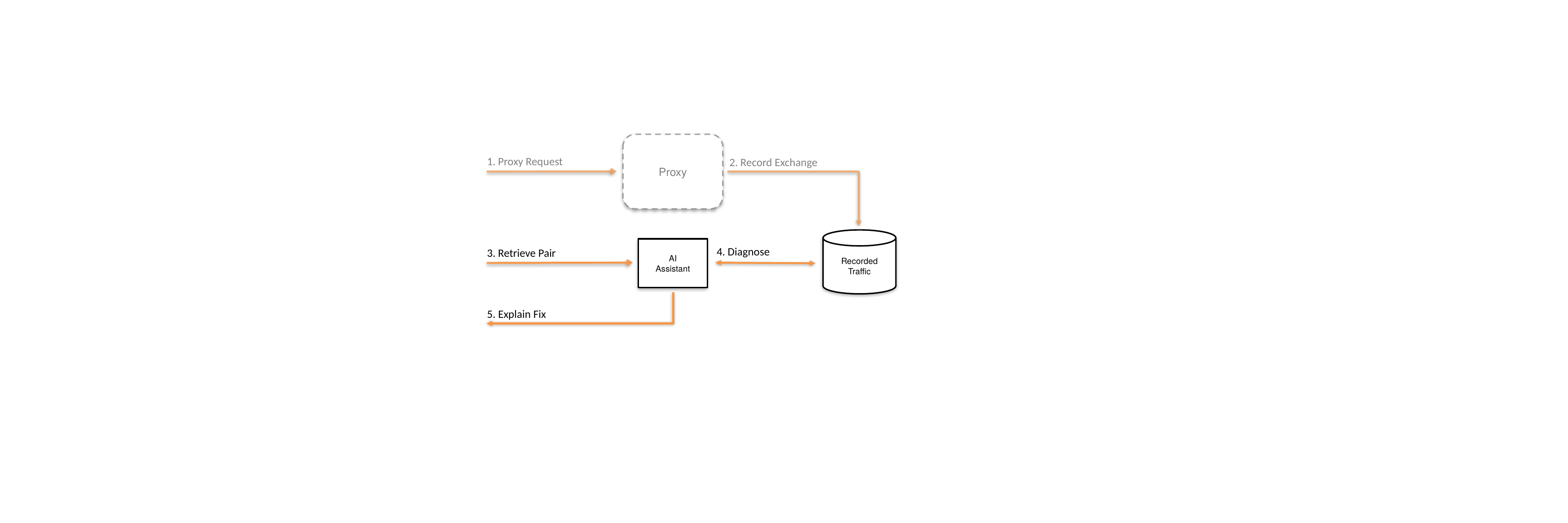

Proxy
1. Proxy Request
2. Record Exchange
Recorded
Traffic
AI
Assistant
4. Diagnose
3. Retrieve Pair
5. Explain Fix